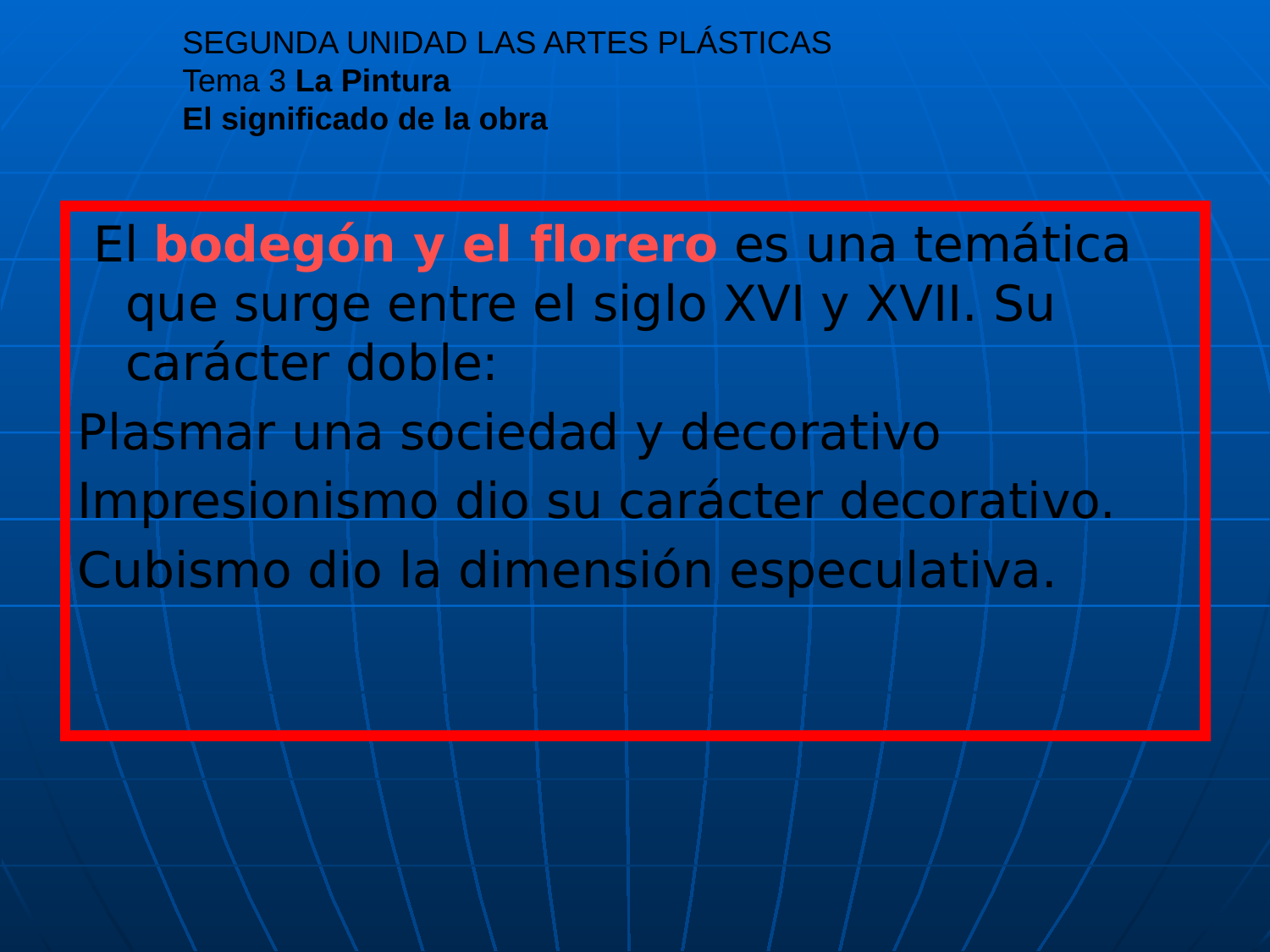

# SEGUNDA UNIDAD LAS ARTES PLÁSTICAS Tema 3 La Pintura El significado de la obra
 El bodegón y el florero es una temática que surge entre el siglo XVI y XVII. Su carácter doble:
Plasmar una sociedad y decorativo
Impresionismo dio su carácter decorativo.
Cubismo dio la dimensión especulativa.